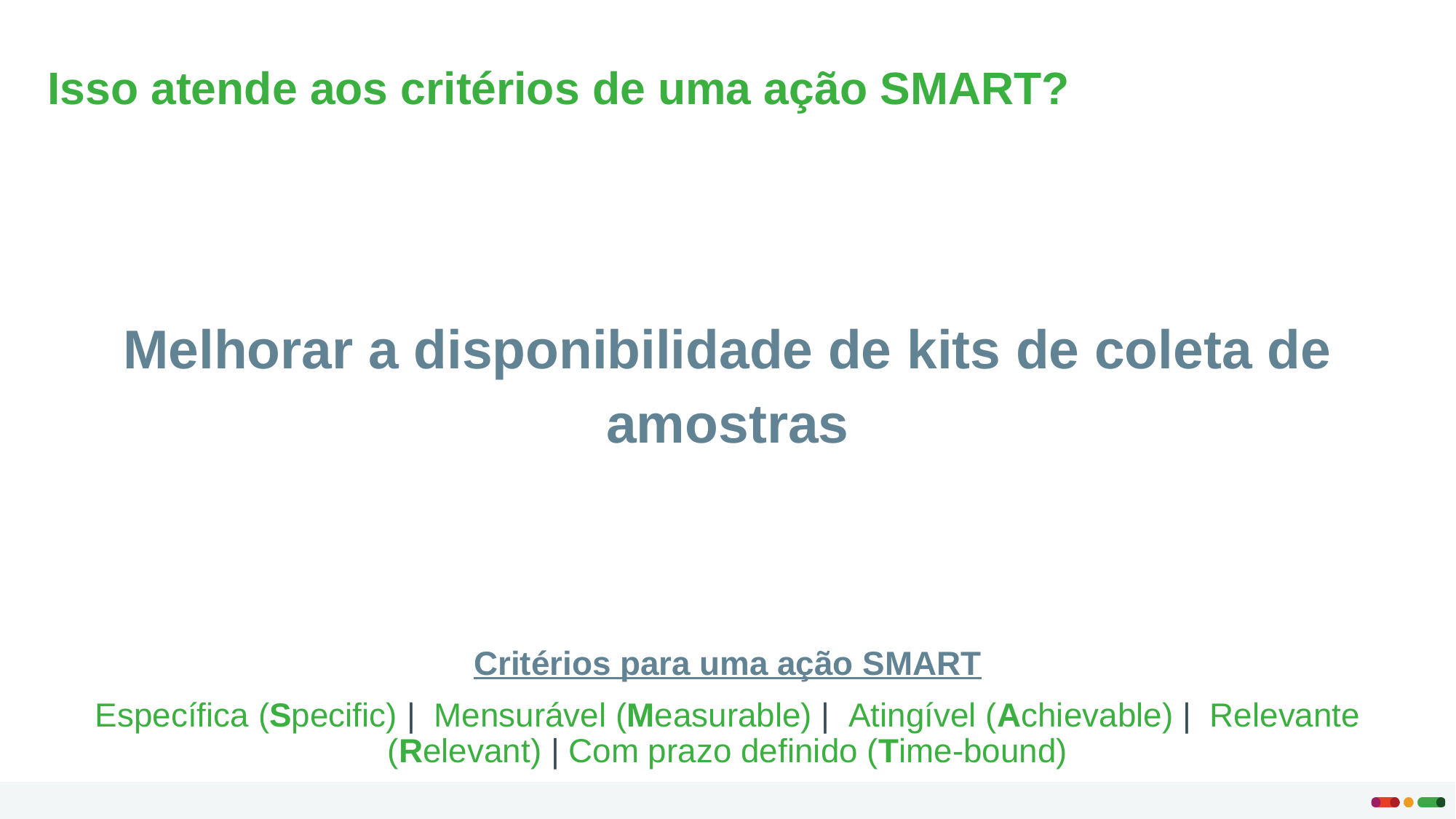

Isso atende aos critérios de uma ação SMART?
Melhorar a disponibilidade de kits de coleta de amostras
Critérios para uma ação SMART
Específica (Specific) |  Mensurável (Measurable) |  Atingível (Achievable) |  Relevante (Relevant) | Com prazo definido (Time-bound)